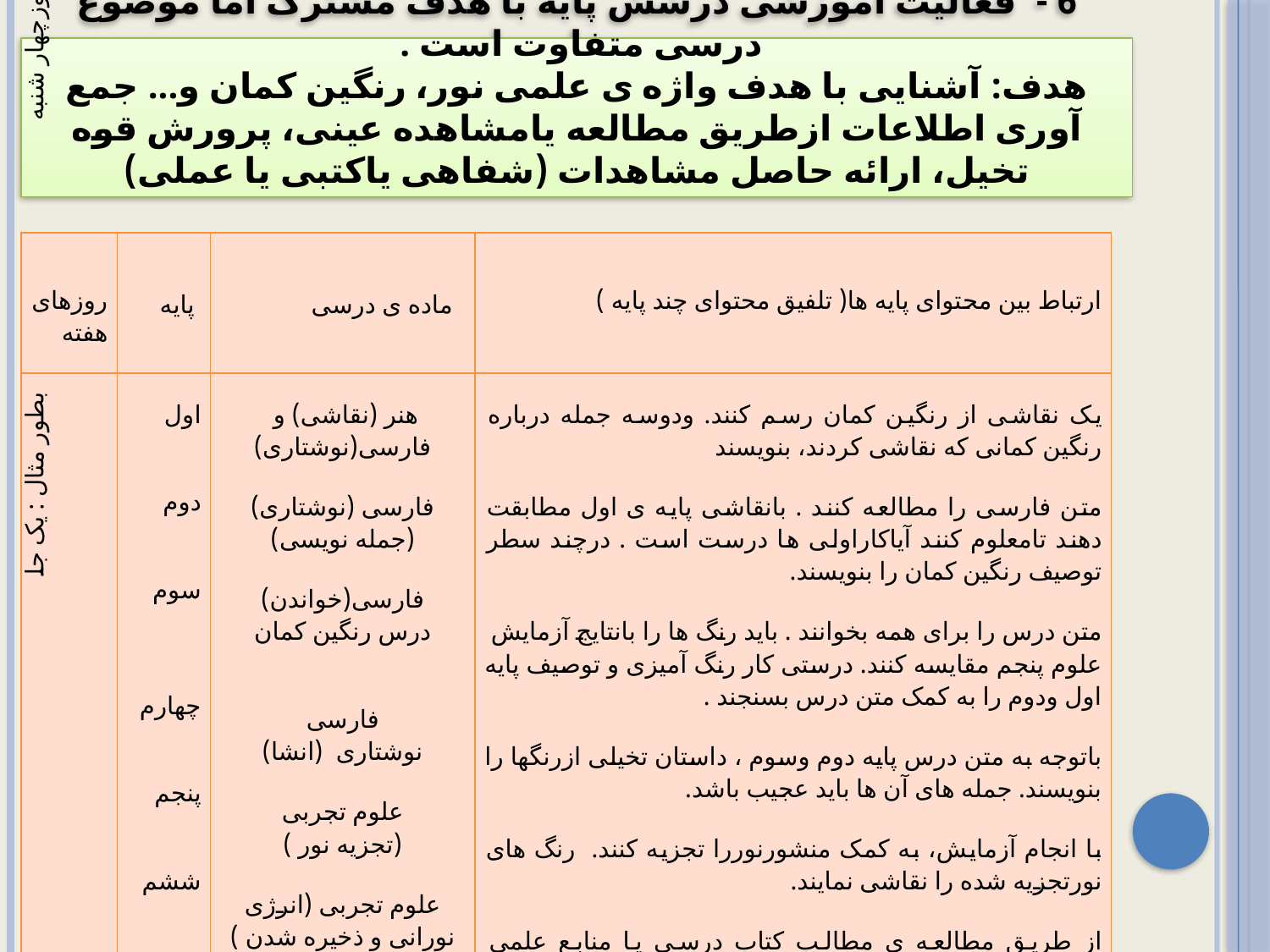

# 6 -  فعالیت آموزشی درشش پایه با هدف مشترک اما موضوع درسی متفاوت است . هدف: آشنایی با هدف واژه ی علمی نور، رنگین کمان و... جمع آوری اطلاعات ازطریق مطالعه یامشاهده عینی، پرورش قوه تخیل، ارائه حاصل مشاهدات (شفاهی یاکتبی یا عملی)
| روزهای هفته | پایه | ماده ی درسی | ارتباط بین محتوای پایه ها( تلفیق محتوای چند پایه ) |
| --- | --- | --- | --- |
| بطور مثال : یک جلسه از روزچهار شنبه | اول دوم سوم چهارم پنجم ششم | هنر (نقاشی) و فارسی(نوشتاری) فارسی (نوشتاری) (جمله نویسی) فارسی(خواندن) درس رنگین کمان فارسی نوشتاری (انشا) علوم تجربی (تجزیه نور ) علوم تجربی (انرژی نورانی و ذخیره شدن ) | یک نقاشی از رنگین کمان رسم کنند. ودوسه جمله درباره رنگین کمانی که نقاشی کردند، بنویسند متن فارسی را مطالعه کنند . بانقاشی پایه ی اول مطابقت دهند تامعلوم کنند آیاکاراولی ها درست است . درچند سطر توصیف رنگین کمان را بنویسند. متن درس را برای همه بخوانند . باید رنگ ها را بانتایج آزمایش علوم پنجم مقایسه کنند. درستی کار رنگ آمیزی و توصیف پایه اول ودوم را به کمک متن درس بسنجند . باتوجه به متن درس پایه دوم وسوم ، داستان تخیلی ازرنگها را بنویسند. جمله های آن ها باید عجیب باشد. با انجام آزمایش، به کمک منشورنوررا تجزیه کنند. رنگ های نورتجزیه شده را نقاشی نمایند. از طریق مطالعه ی مطالب کتاب درسی یا منابع علمی اطلاعات جمع آوری کنند. (کتاب علمی ، نمایش فیلم) |